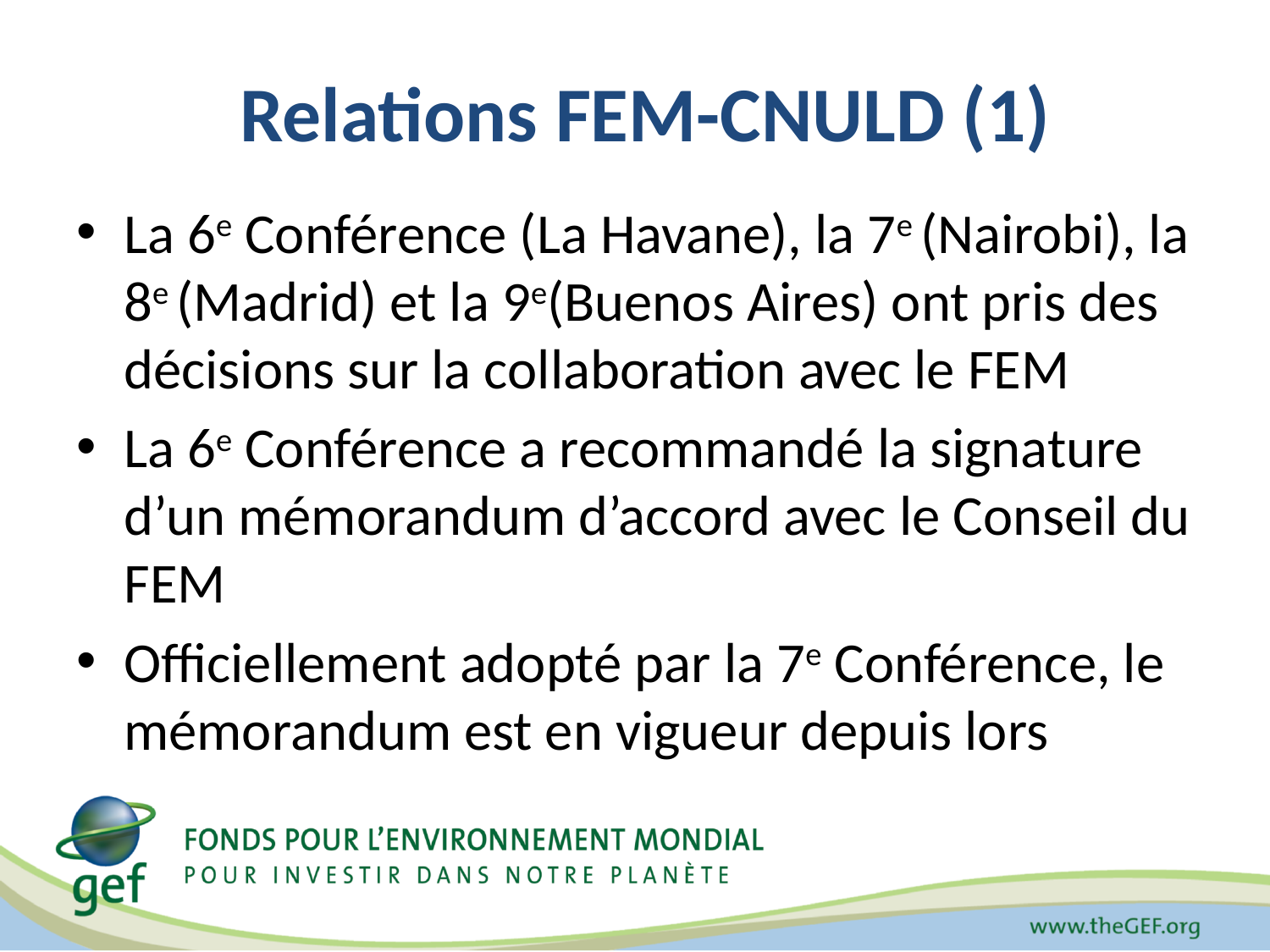

# Relations FEM-CNULD (1)
La 6e Conférence (La Havane), la 7e (Nairobi), la 8e (Madrid) et la 9e(Buenos Aires) ont pris des décisions sur la collaboration avec le FEM
La 6e Conférence a recommandé la signature d’un mémorandum d’accord avec le Conseil du FEM
Officiellement adopté par la 7e Conférence, le mémorandum est en vigueur depuis lors